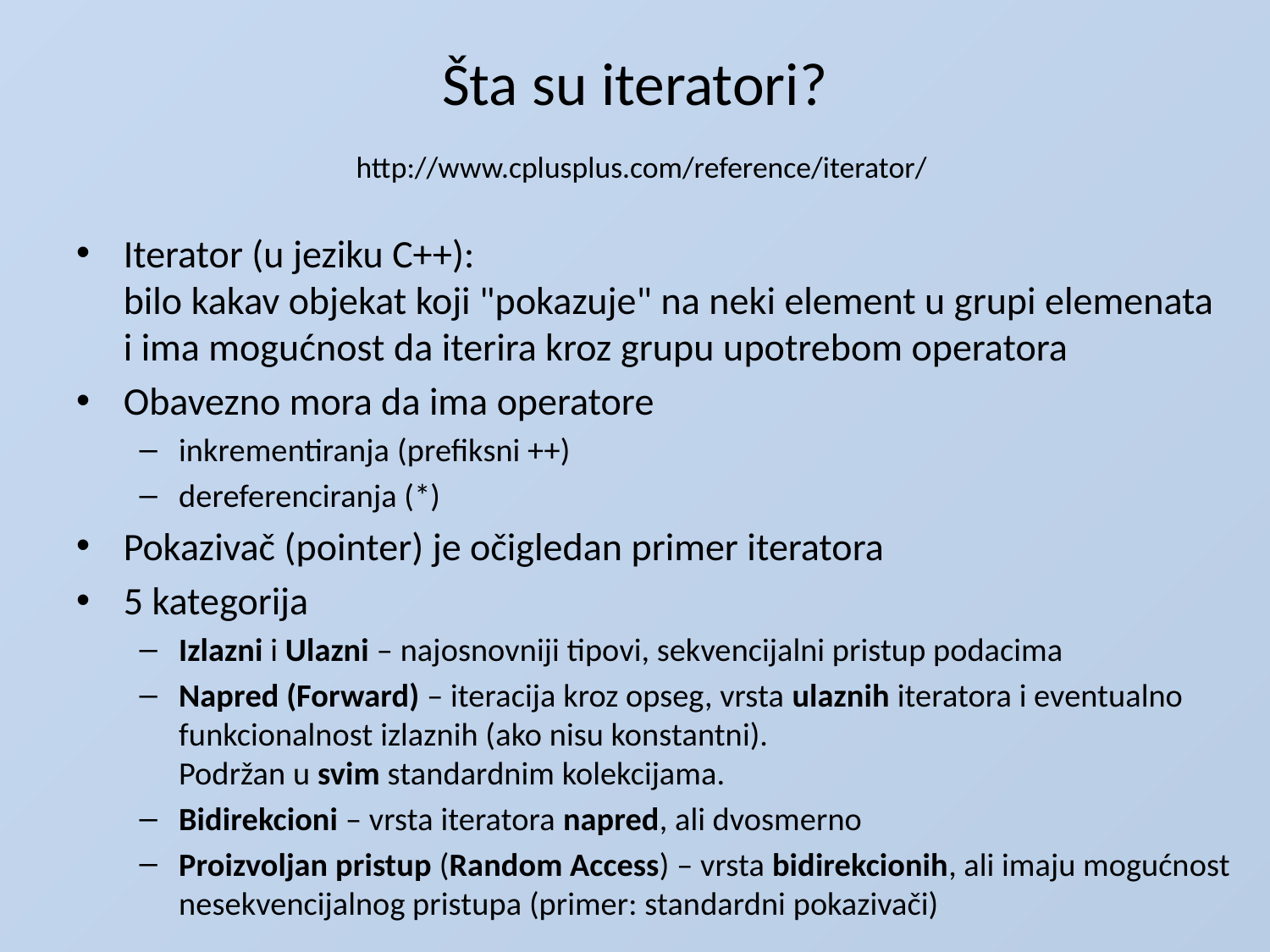

# Šta su iteratori? http://www.cplusplus.com/reference/iterator/
Iterator (u jeziku C++):
bilo kakav objekat koji "pokazuje" na neki element u grupi elemenata
i ima mogućnost da iterira kroz grupu upotrebom operatora
Obavezno mora da ima operatore
inkrementiranja (prefiksni ++)
dereferenciranja (*)
Pokazivač (pointer) je očigledan primer iteratora
5 kategorija
Izlazni i Ulazni – najosnovniji tipovi, sekvencijalni pristup podacima
Napred (Forward) – iteracija kroz opseg, vrsta ulaznih iteratora i eventualno funkcionalnost izlaznih (ako nisu konstantni).
Podržan u svim standardnim kolekcijama.
Bidirekcioni – vrsta iteratora napred, ali dvosmerno
Proizvoljan pristup (Random Access) – vrsta bidirekcionih, ali imaju mogućnost nesekvencijalnog pristupa (primer: standardni pokazivači)